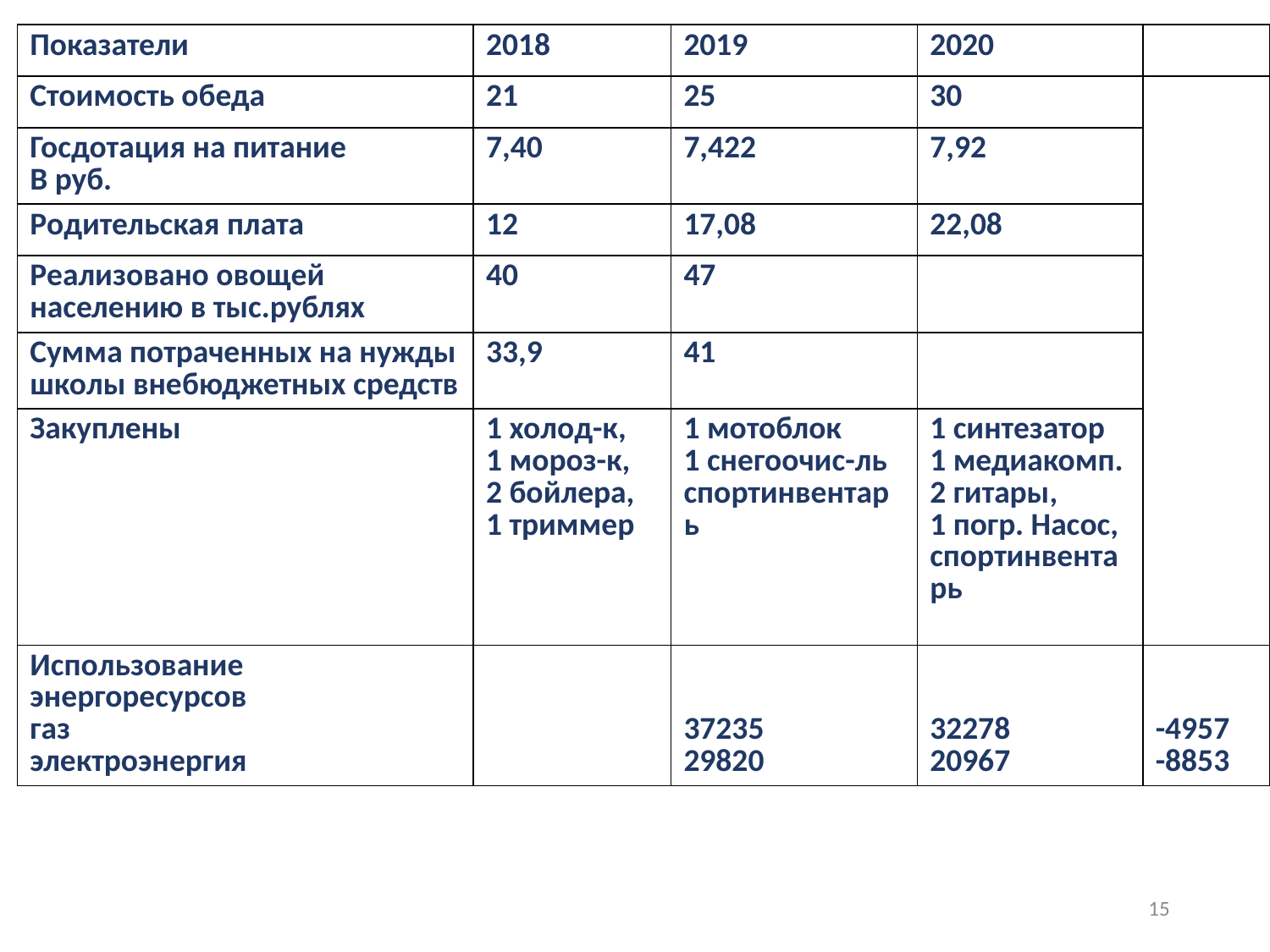

| Показатели | 2018 | 2019 | 2020 |  |
| --- | --- | --- | --- | --- |
| Стоимость обеда | 21 | 25 | 30 |  |
| Госдотация на питание В руб. | 7,40 | 7,422 | 7,92 |  |
| Родительская плата | 12 | 17,08 | 22,08 |  |
| Реализовано овощей населению в тыс.рублях | 40 | 47 |  |  |
| Сумма потраченных на нужды школы внебюджетных средств | 33,9 | 41 |  |  |
| Закуплены | 1 холод-к, 1 мороз-к, 2 бойлера, 1 триммер | 1 мотоблок 1 снегоочис-ль спортинвентарь | 1 синтезатор 1 медиакомп. 2 гитары, 1 погр. Насос, спортинвентарь |  |
| Использование энергоресурсов газ электроэнергия |  | 37235 29820 | 32278 20967 | -4957 -8853 |
15